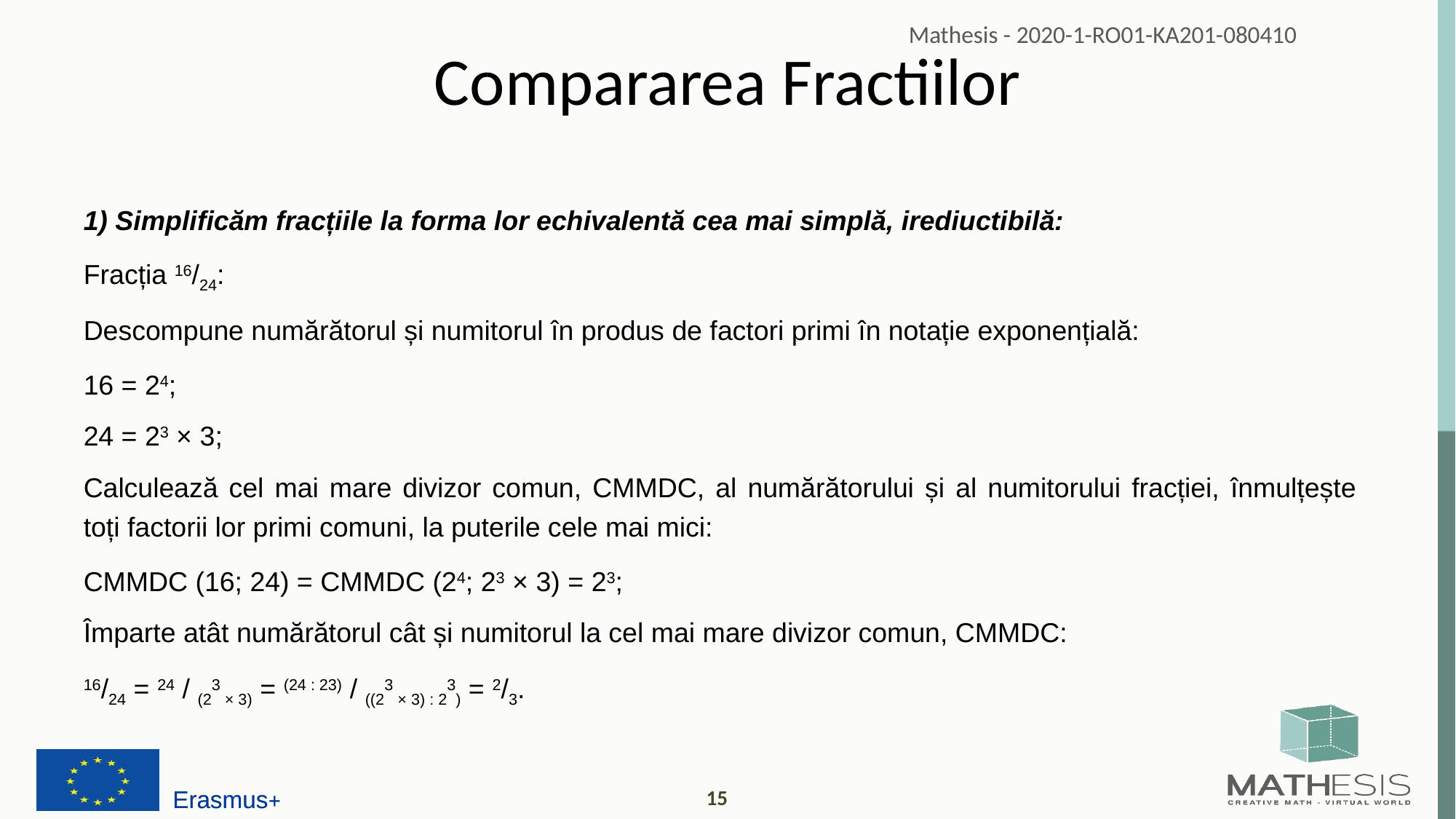

# Compararea Fractiilor
1) Simplificăm fracțiile la forma lor echivalentă cea mai simplă, irediuctibilă:
Fracția 16/24:
Descompune numărătorul și numitorul în produs de factori primi în notație exponențială:
16 = 24;
24 = 23 × 3;
Calculează cel mai mare divizor comun, CMMDC, al numărătorului și al numitorului fracției, înmulțește toți factorii lor primi comuni, la puterile cele mai mici:
CMMDC (16; 24) = CMMDC (24; 23 × 3) = 23;
Împarte atât numărătorul cât și numitorul la cel mai mare divizor comun, CMMDC:
16/24 = 24 / (23 × 3) = (24 : 23) / ((23 × 3) : 23) = 2/3.